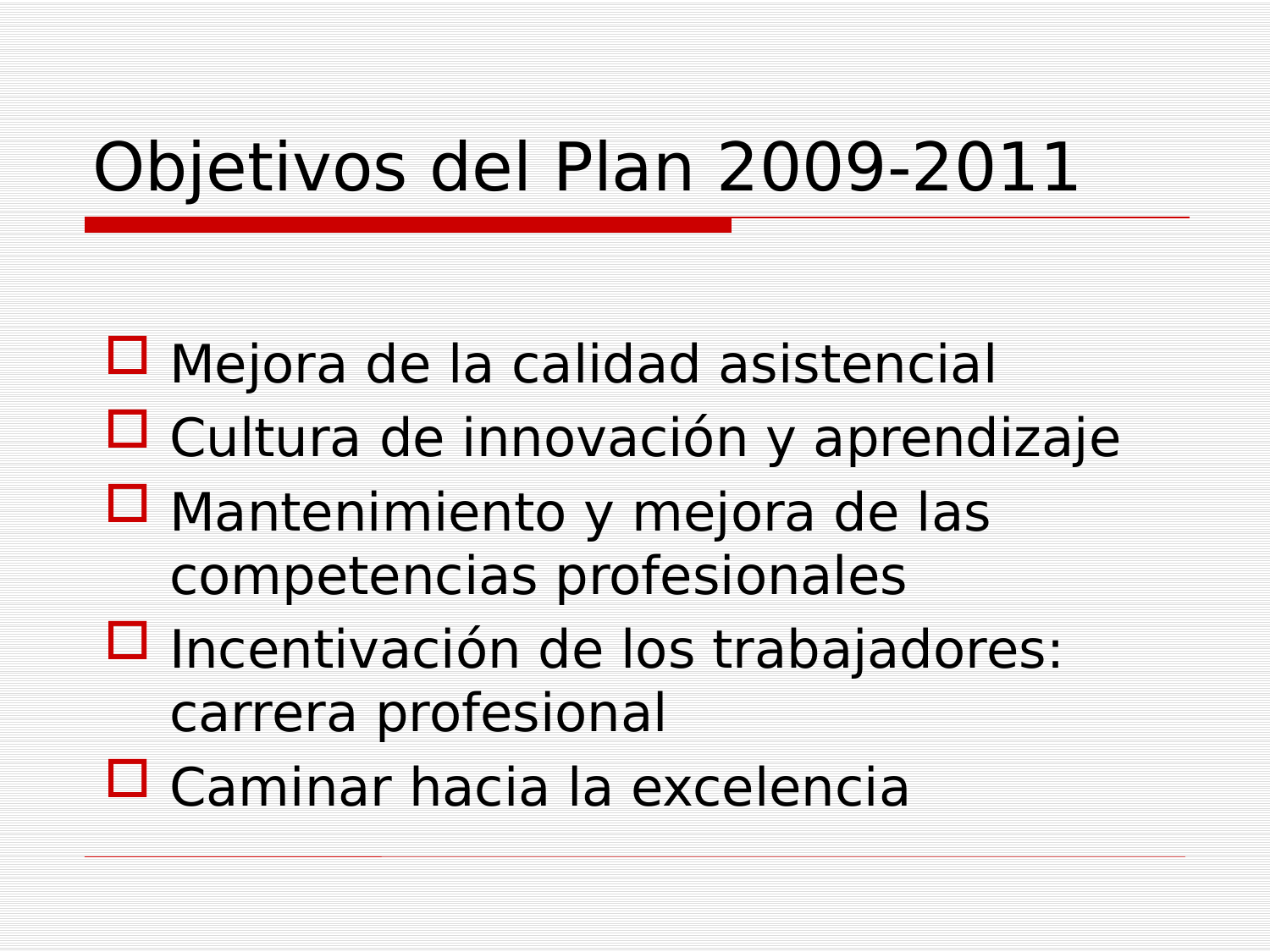

Mejora de la calidad asistencial
Cultura de innovación y aprendizaje
Mantenimiento y mejora de las competencias profesionales
Incentivación de los trabajadores: carrera profesional
Caminar hacia la excelencia

Objetivos del Plan 2009-2011